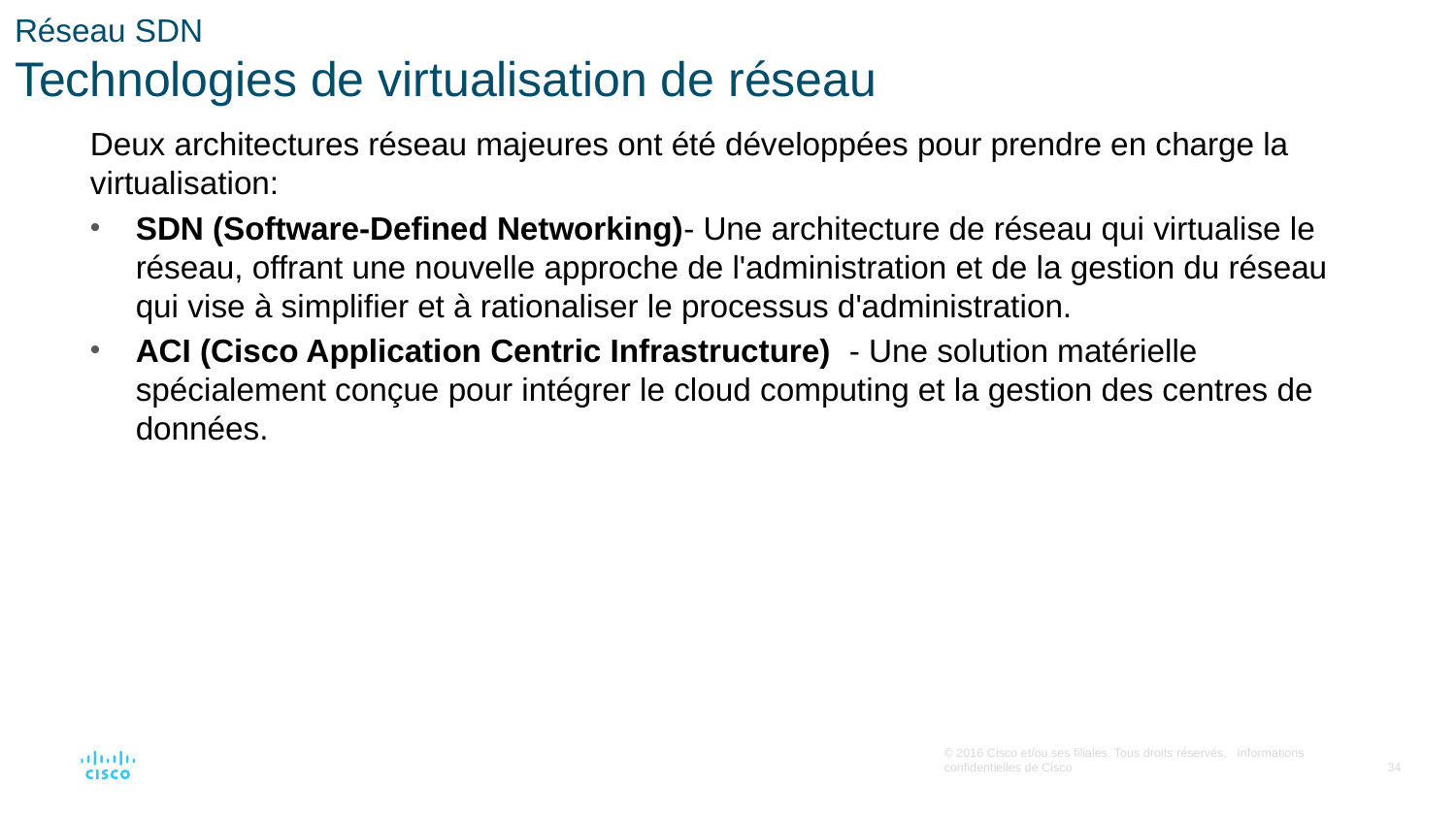

# Réseau SDN Technologies de virtualisation de réseau
Deux architectures réseau majeures ont été développées pour prendre en charge la virtualisation:
SDN (Software-Defined Networking)- Une architecture de réseau qui virtualise le réseau, offrant une nouvelle approche de l'administration et de la gestion du réseau qui vise à simplifier et à rationaliser le processus d'administration.
ACI (Cisco Application Centric Infrastructure)  - Une solution matérielle spécialement conçue pour intégrer le cloud computing et la gestion des centres de données.